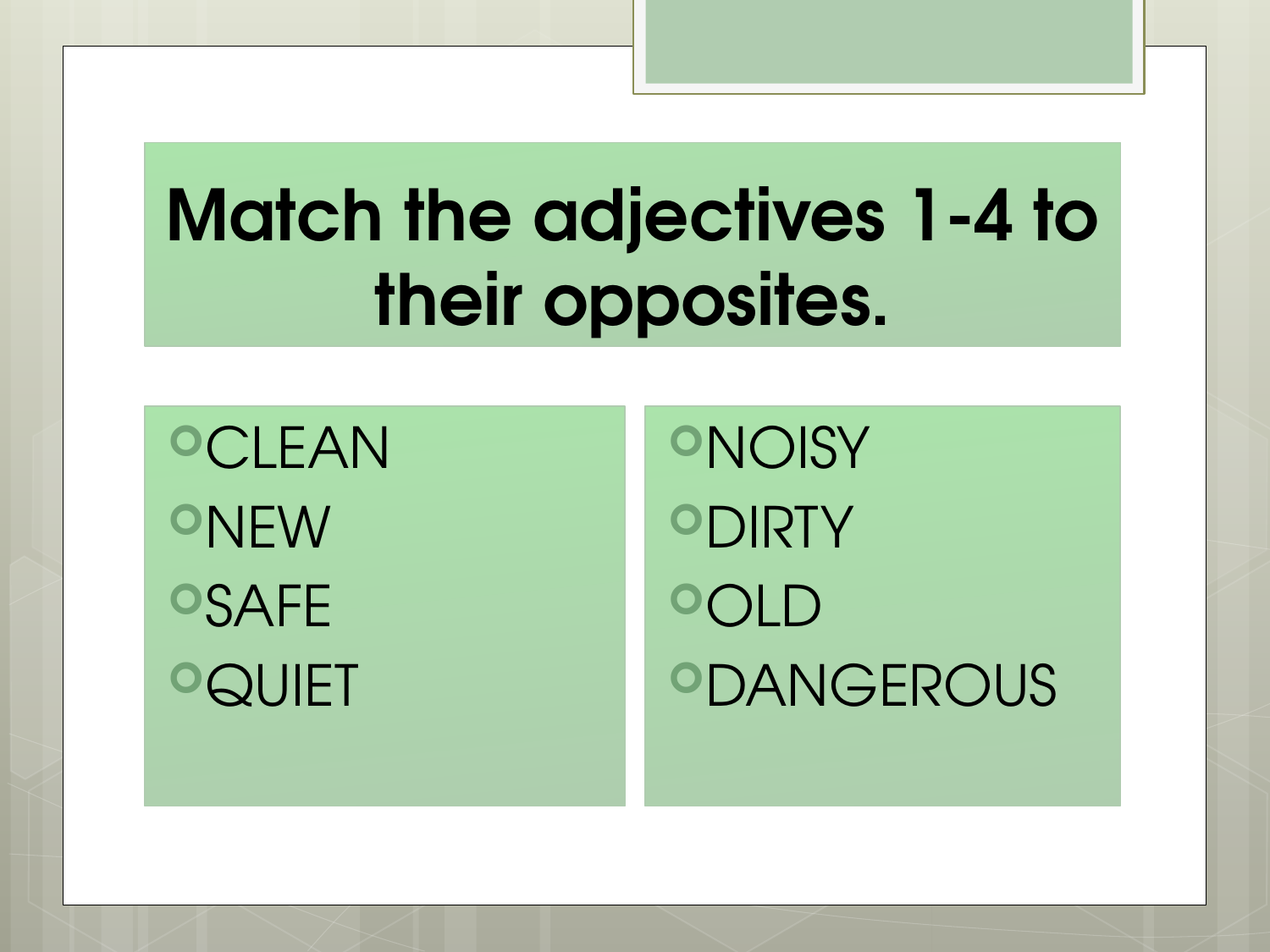

# Match the adjectives 1-4 to their opposites.
CLEAN
NEW
SAFE
QUIET
NOISY
DIRTY
OLD
DANGEROUS